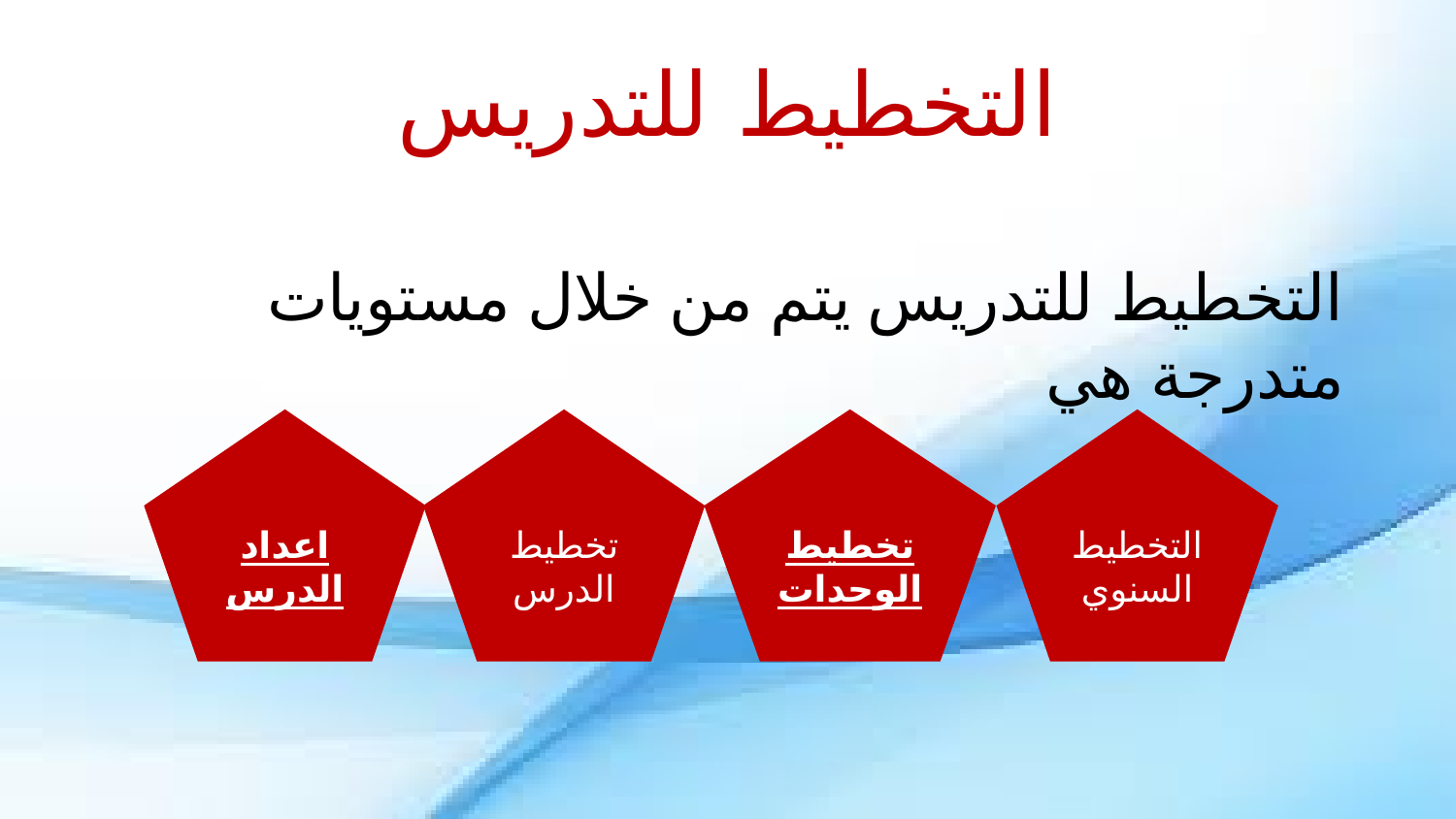

# التخطيط للتدريس
التخطيط للتدريس يتم من خلال مستويات متدرجة هي
اعداد الدرس
تخطيط الدرس
تخطيط الوحدات
التخطيط السنوي